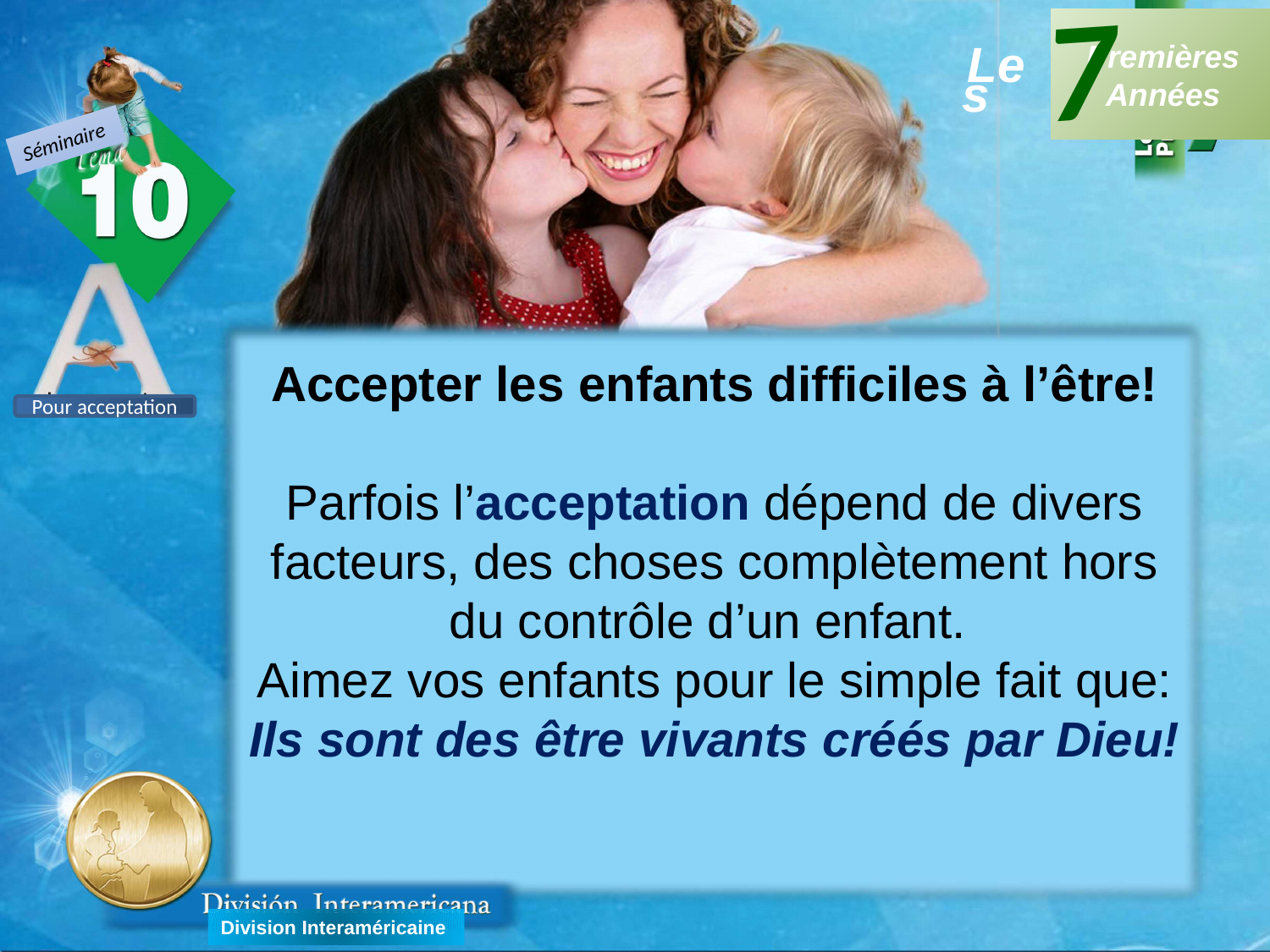

7
Premières
Années
Les
Séminaire
Accepter les enfants difficiles à l’être!

Parfois l’acceptation dépend de divers facteurs, des choses complètement hors du contrôle d’un enfant.
Aimez vos enfants pour le simple fait que:
Ils sont des être vivants créés par Dieu!
Pour acceptation
Division Interaméricaine